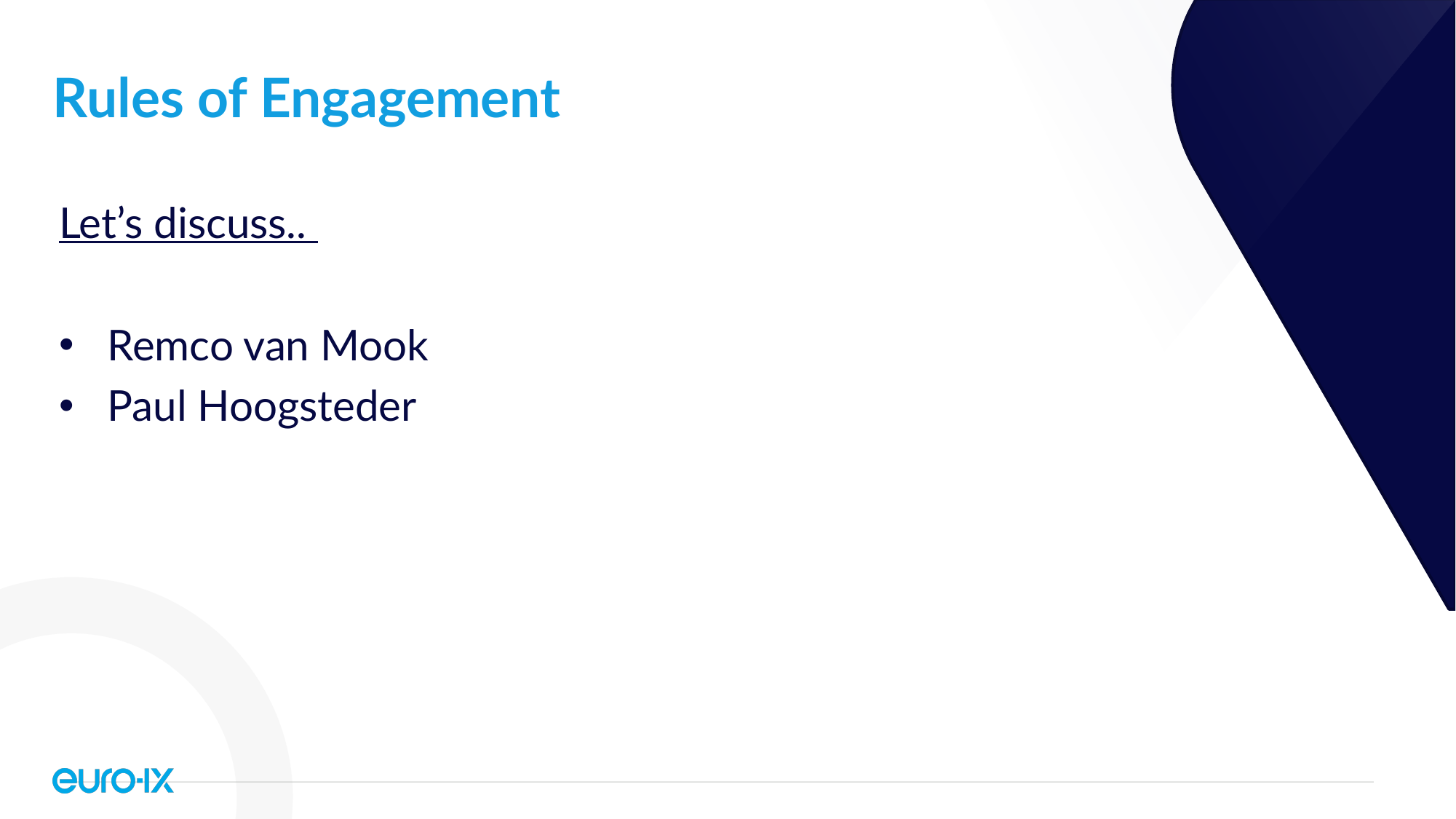

# Rules of Engagement
Let’s discuss..

Remco van Mook
Paul Hoogsteder